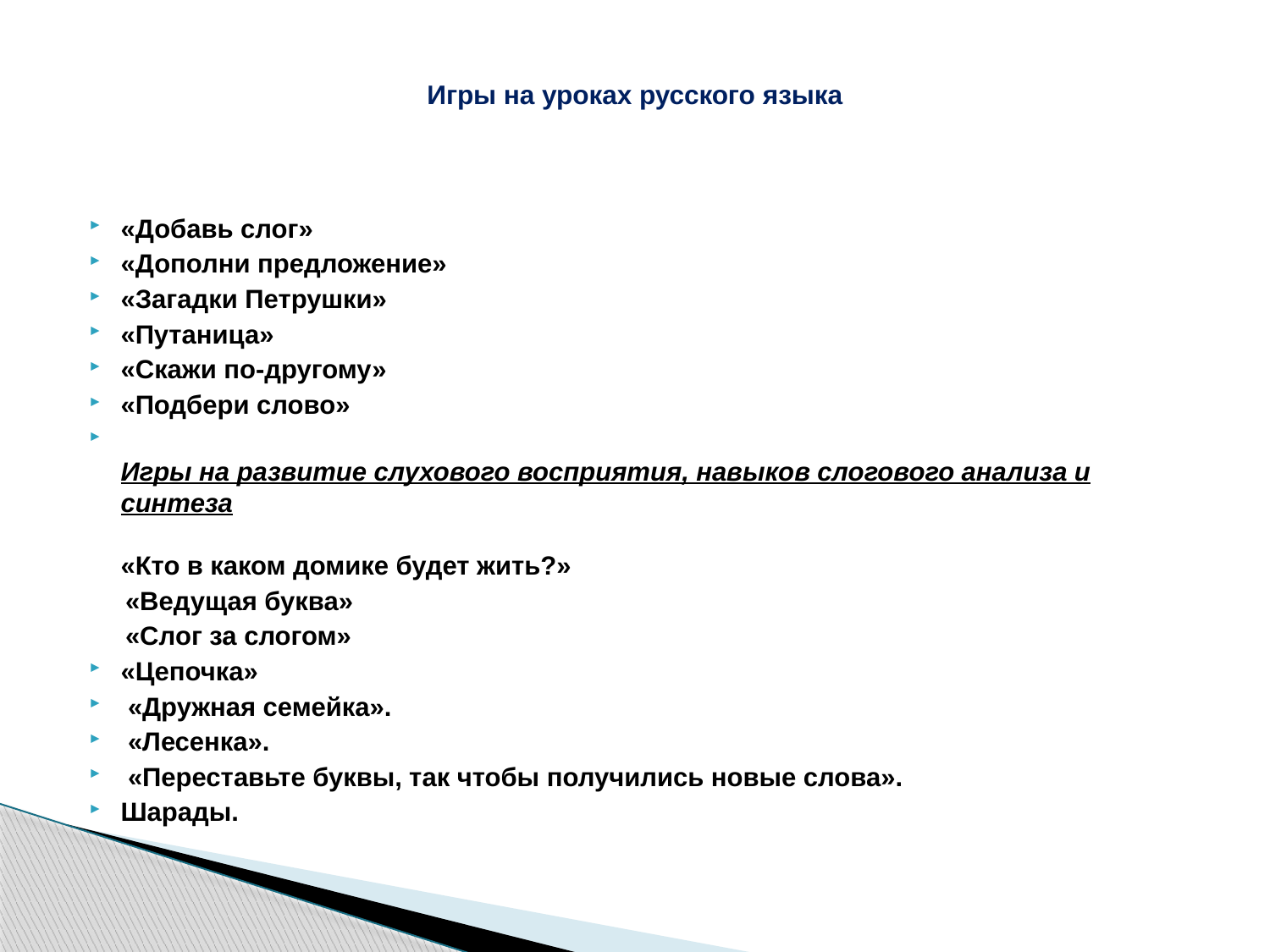

# Игры на уроках русского языка
«Добавь слог»
«Дополни предложение»
«Загадки Петрушки»
«Путаница»
«Скажи по-другому»
«Подбери слово»
Игры на развитие слухового восприятия, навыков слогового анализа и синтеза
«Кто в каком домике будет жить?»
     «Ведущая буква»
     «Слог за слогом»
«Цепочка»
 «Дружная семейка».
 «Лесенка».
 «Переставьте буквы, так чтобы получились новые слова».
Шарады.